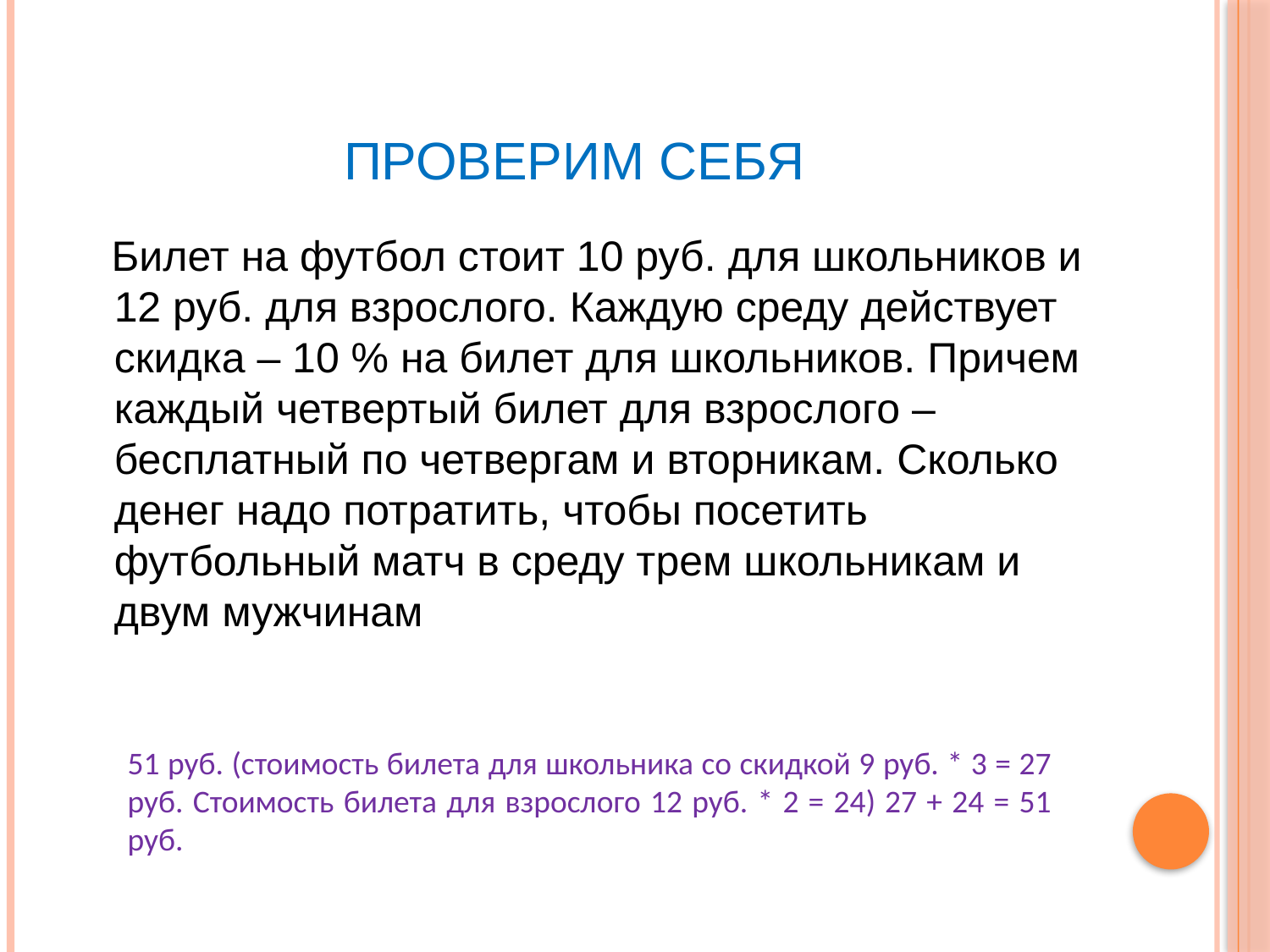

# Проверим себя
   Билет на футбол стоит 10 руб. для школьников и 12 руб. для взрослого. Каждую среду действует скидка – 10 % на билет для школьников. Причем каждый четвертый билет для взрослого – бесплатный по четвергам и вторникам. Сколько денег надо потратить, чтобы посетить футбольный матч в среду трем школьникам и двум мужчинам

51 руб. (стоимость билета для школьника со скидкой 9 руб. * 3 = 27 руб. Стоимость билета для взрослого 12 руб. * 2 = 24) 27 + 24 = 51 руб.